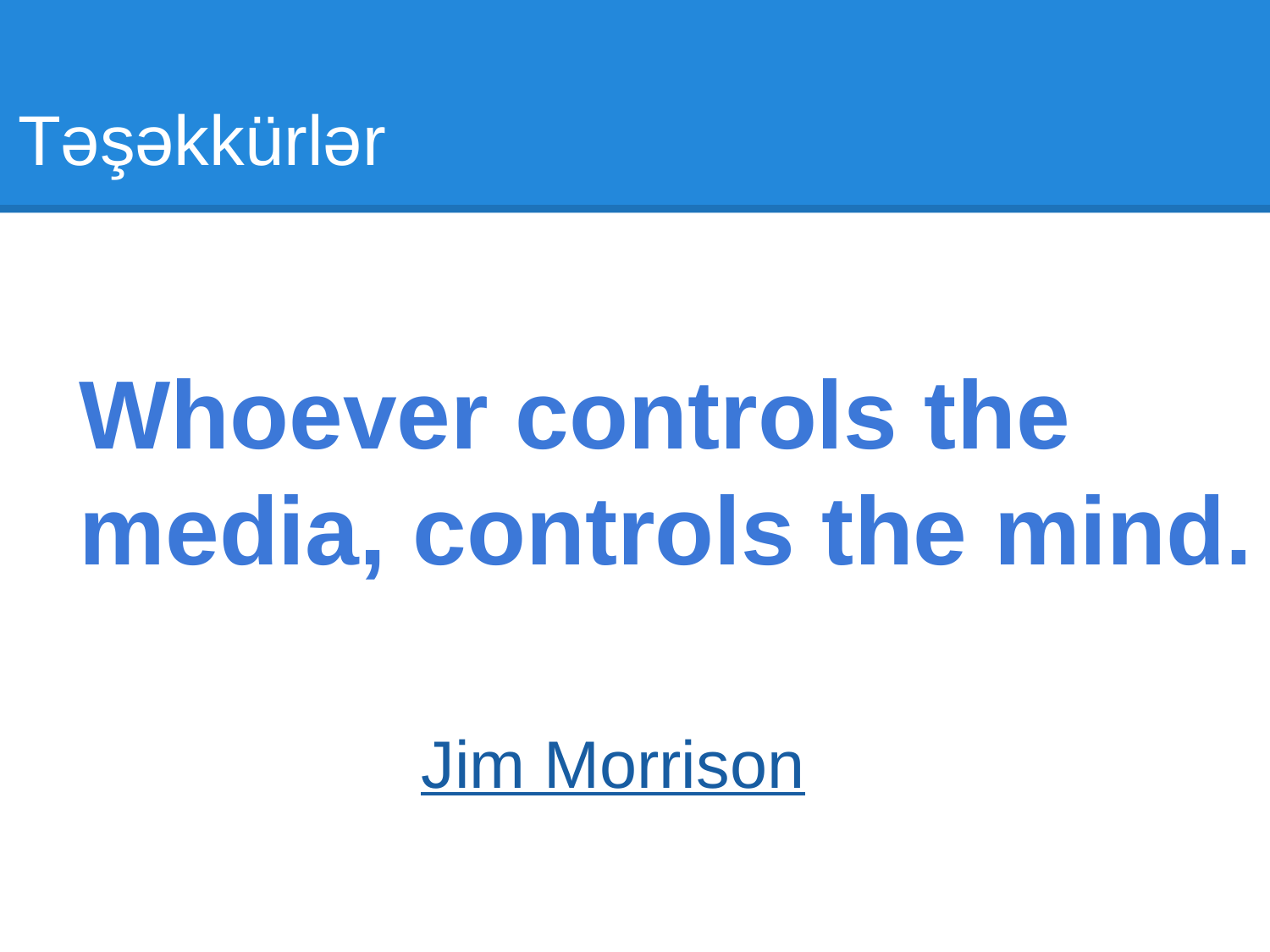

Təşəkkürlər
Whoever controls the media, controls the mind.
Jim Morrison